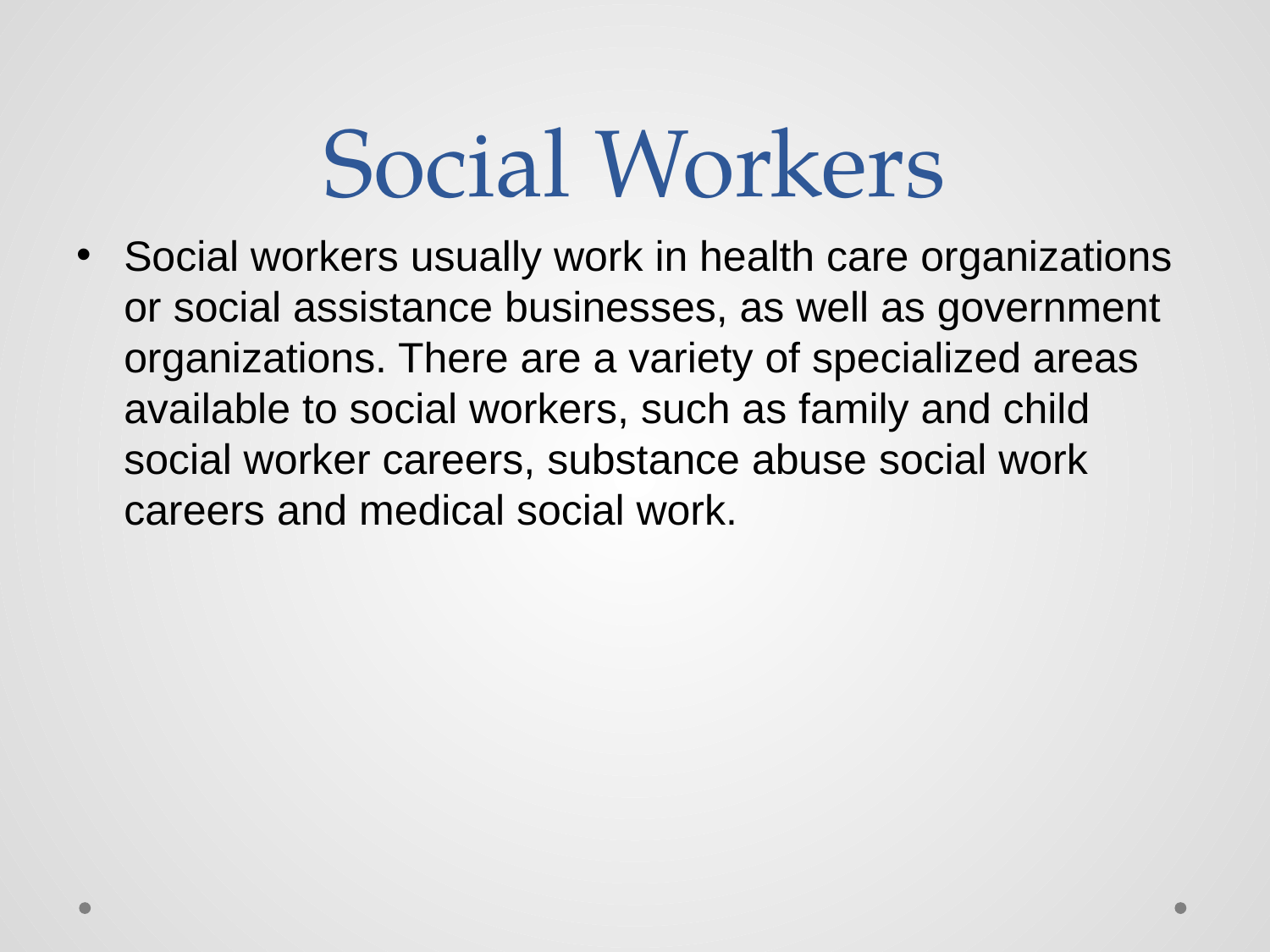

# Social Workers
Social workers usually work in health care organizations or social assistance businesses, as well as government organizations. There are a variety of specialized areas available to social workers, such as family and child social worker careers, substance abuse social work careers and medical social work.